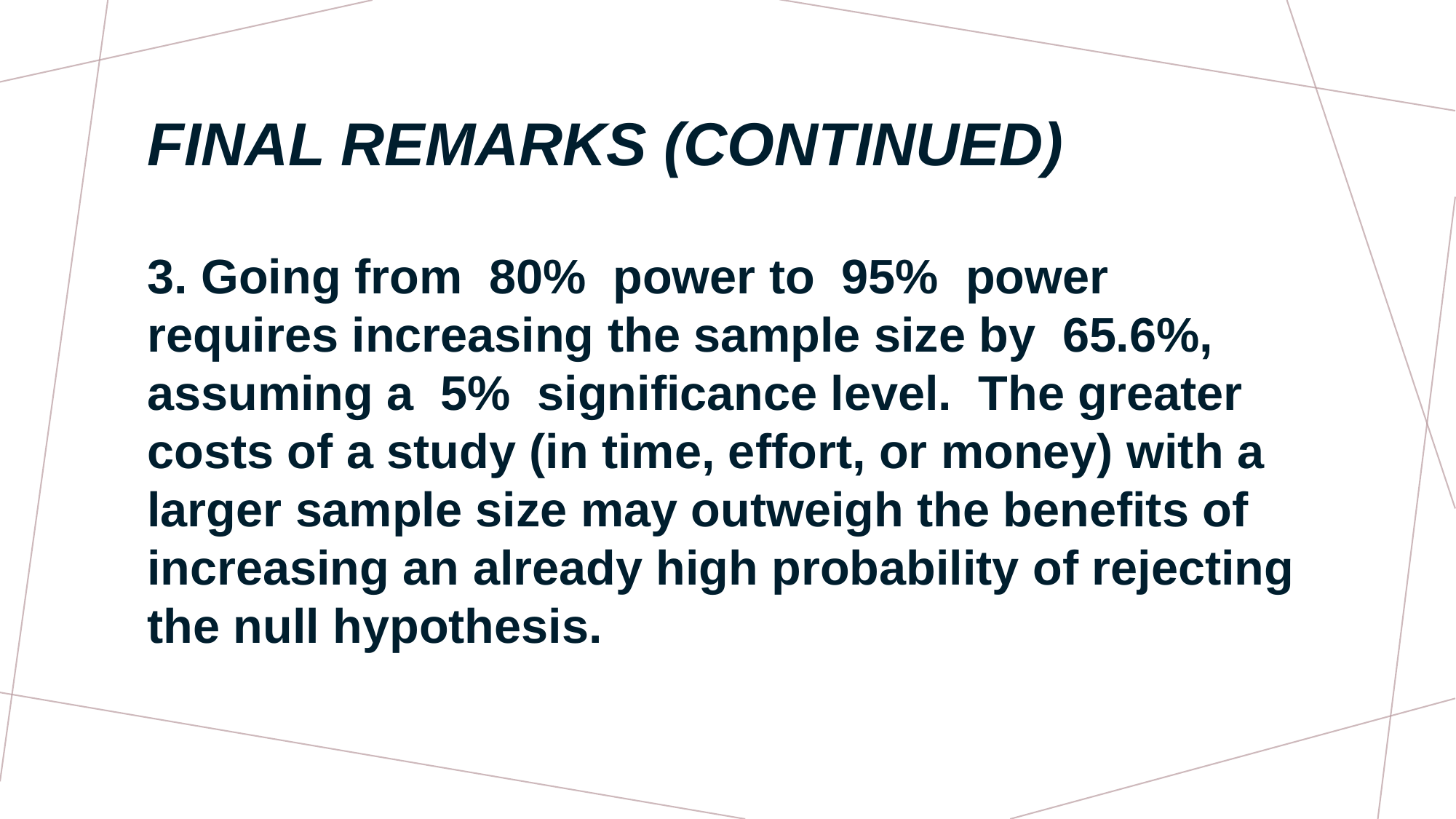

# FINAL REMARKS (CONTINUED)
3. Going from  80%  power to  95%  power requires increasing the sample size by  65.6%, assuming a  5%  significance level.  The greater costs of a study (in time, effort, or money) with a larger sample size may outweigh the benefits of increasing an already high probability of rejecting the null hypothesis.